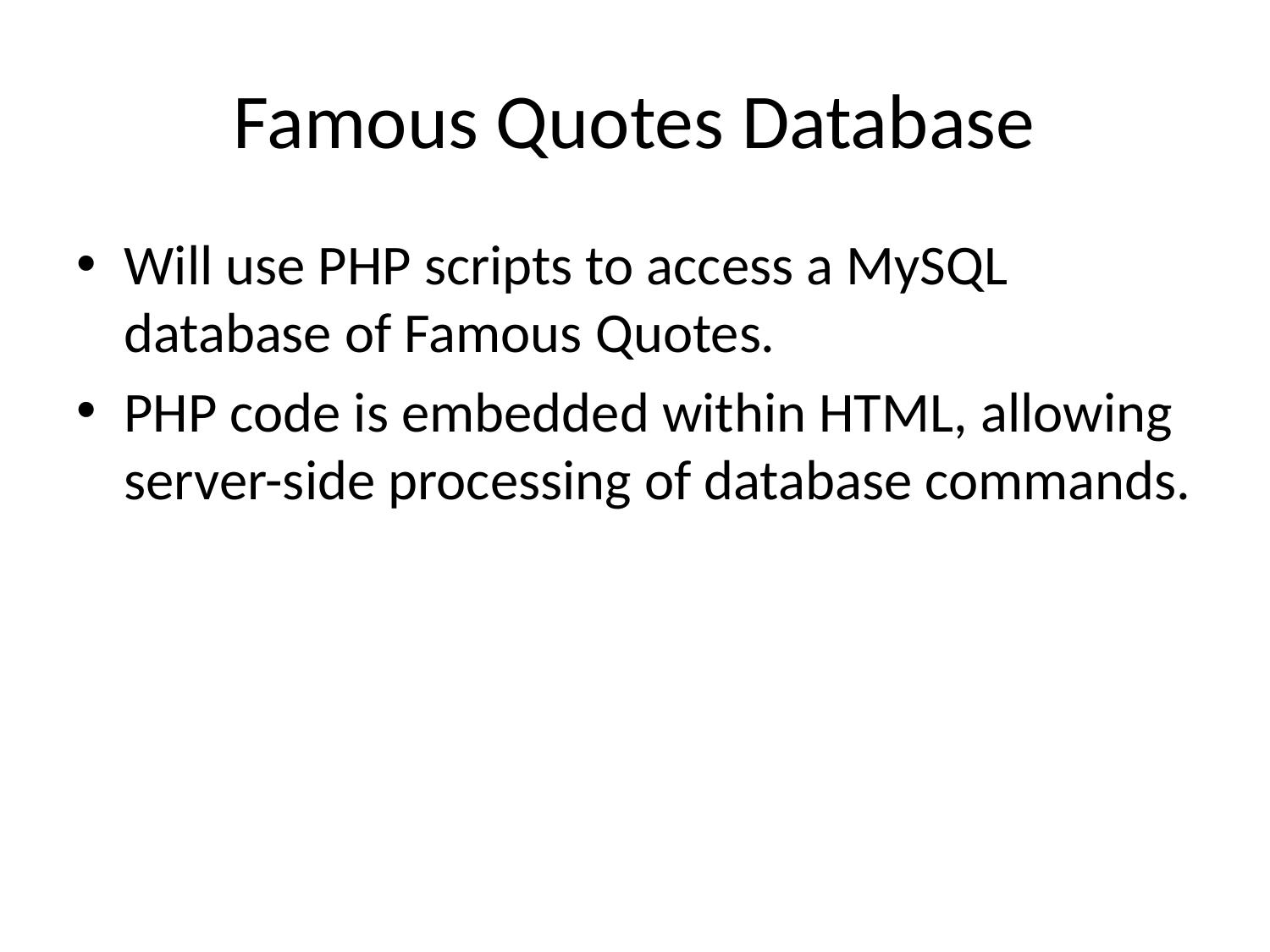

# Famous Quotes Database
Will use PHP scripts to access a MySQL database of Famous Quotes.
PHP code is embedded within HTML, allowing server-side processing of database commands.